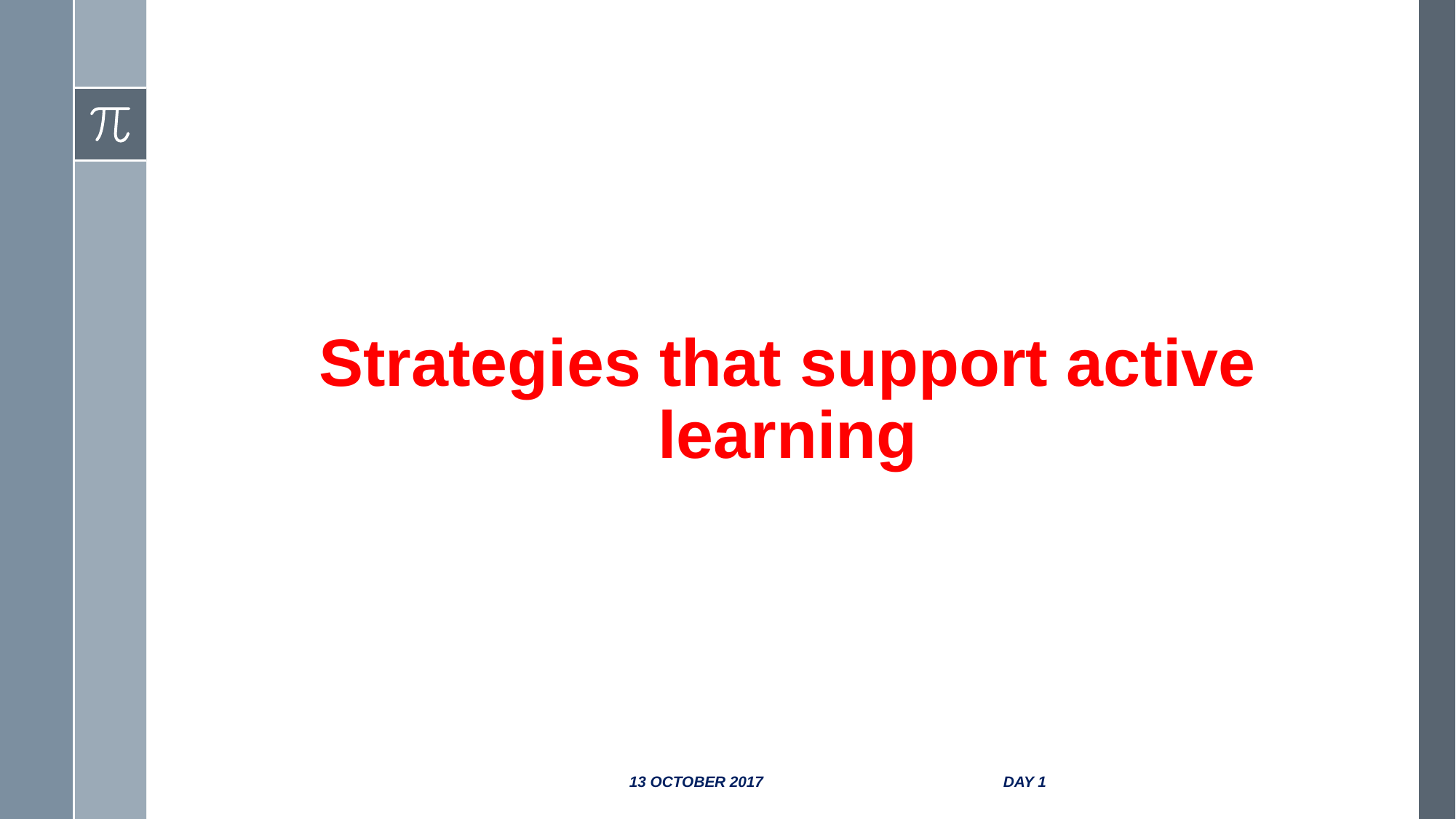

# Strategies that support active learning
Day 1
13 October 2017